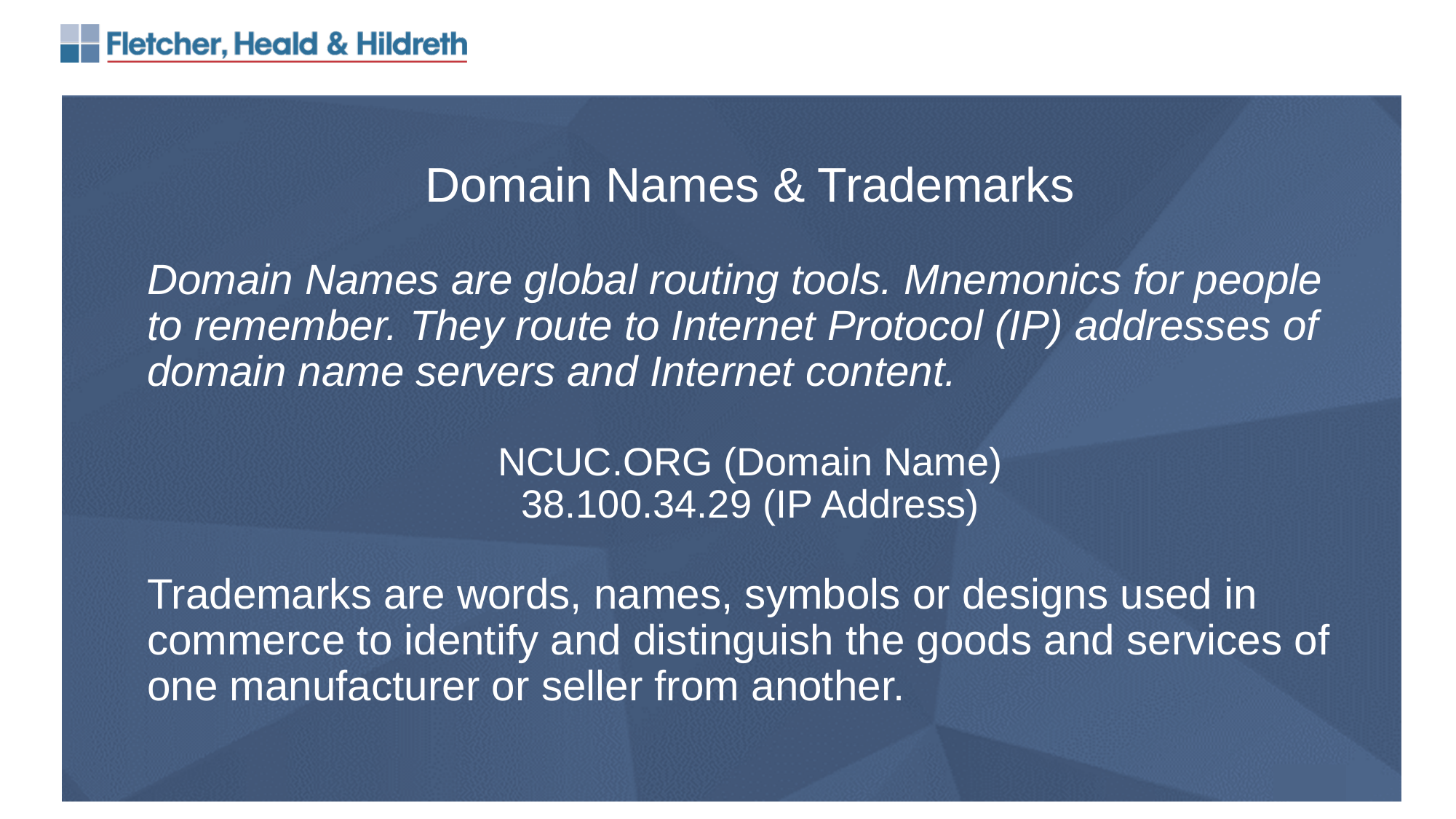

Domain Names & Trademarks

Domain Names are global routing tools. Mnemonics for people to remember. They route to Internet Protocol (IP) addresses of domain name servers and Internet content.

NCUC.ORG (Domain Name)
38.100.34.29 (IP Address)

Trademarks are words, names, symbols or designs used in commerce to identify and distinguish the goods and services of one manufacturer or seller from another.